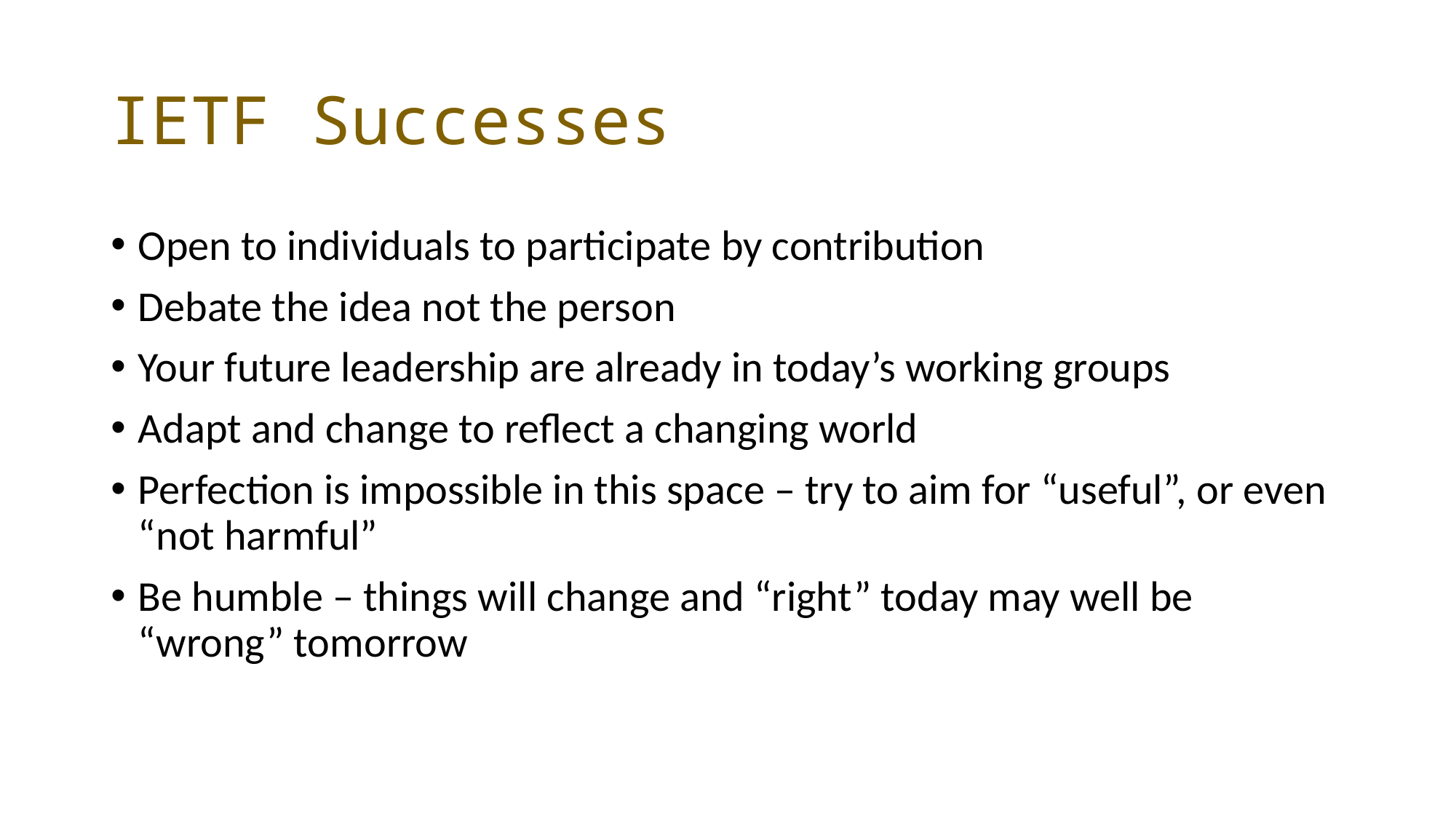

# IETF Successes
Open to individuals to participate by contribution
Debate the idea not the person
Your future leadership are already in today’s working groups
Adapt and change to reflect a changing world
Perfection is impossible in this space – try to aim for “useful”, or even “not harmful”
Be humble – things will change and “right” today may well be “wrong” tomorrow